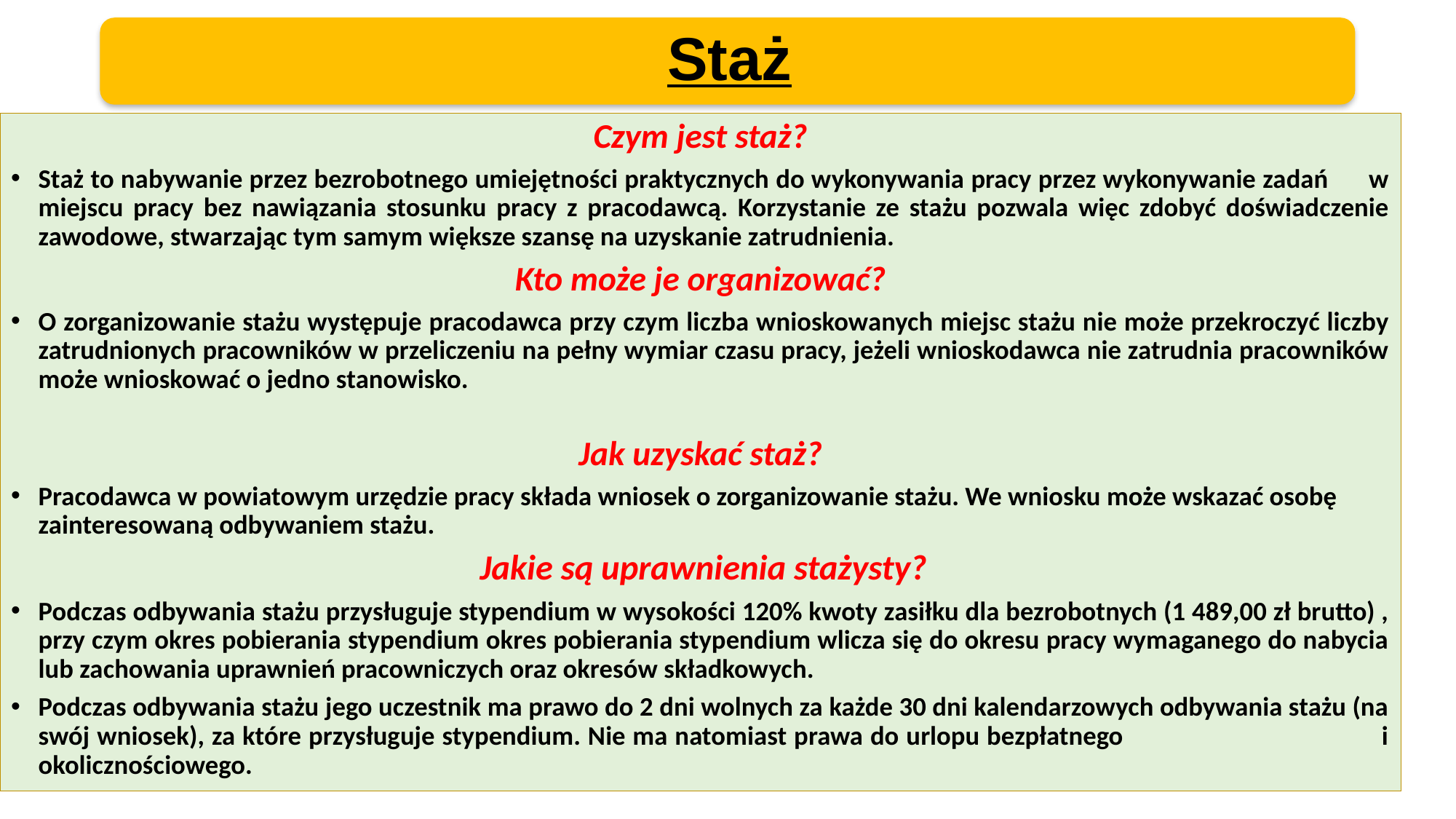

Staż
Czym jest staż?
Staż to nabywanie przez bezrobotnego umiejętności praktycznych do wykonywania pracy przez wykonywanie zadań      w miejscu pracy bez nawiązania stosunku pracy z pracodawcą. Korzystanie ze stażu pozwala więc zdobyć doświadczenie zawodowe, stwarzając tym samym większe szansę na uzyskanie zatrudnienia.
Kto może je organizować?
O zorganizowanie stażu występuje pracodawca przy czym liczba wnioskowanych miejsc stażu nie może przekroczyć liczby zatrudnionych pracowników w przeliczeniu na pełny wymiar czasu pracy, jeżeli wnioskodawca nie zatrudnia pracowników może wnioskować o jedno stanowisko.

Jak uzyskać staż?
Pracodawca w powiatowym urzędzie pracy składa wniosek o zorganizowanie stażu. We wniosku może wskazać osobę zainteresowaną odbywaniem stażu.
 Jakie są uprawnienia stażysty?
Podczas odbywania stażu przysługuje stypendium w wysokości 120% kwoty zasiłku dla bezrobotnych (1 489,00 zł brutto) , przy czym okres pobierania stypendium okres pobierania stypendium wlicza się do okresu pracy wymaganego do nabycia lub zachowania uprawnień pracowniczych oraz okresów składkowych.
Podczas odbywania stażu jego uczestnik ma prawo do 2 dni wolnych za każde 30 dni kalendarzowych odbywania stażu (na swój wniosek), za które przysługuje stypendium. Nie ma natomiast prawa do urlopu bezpłatnego                                    i okolicznościowego.